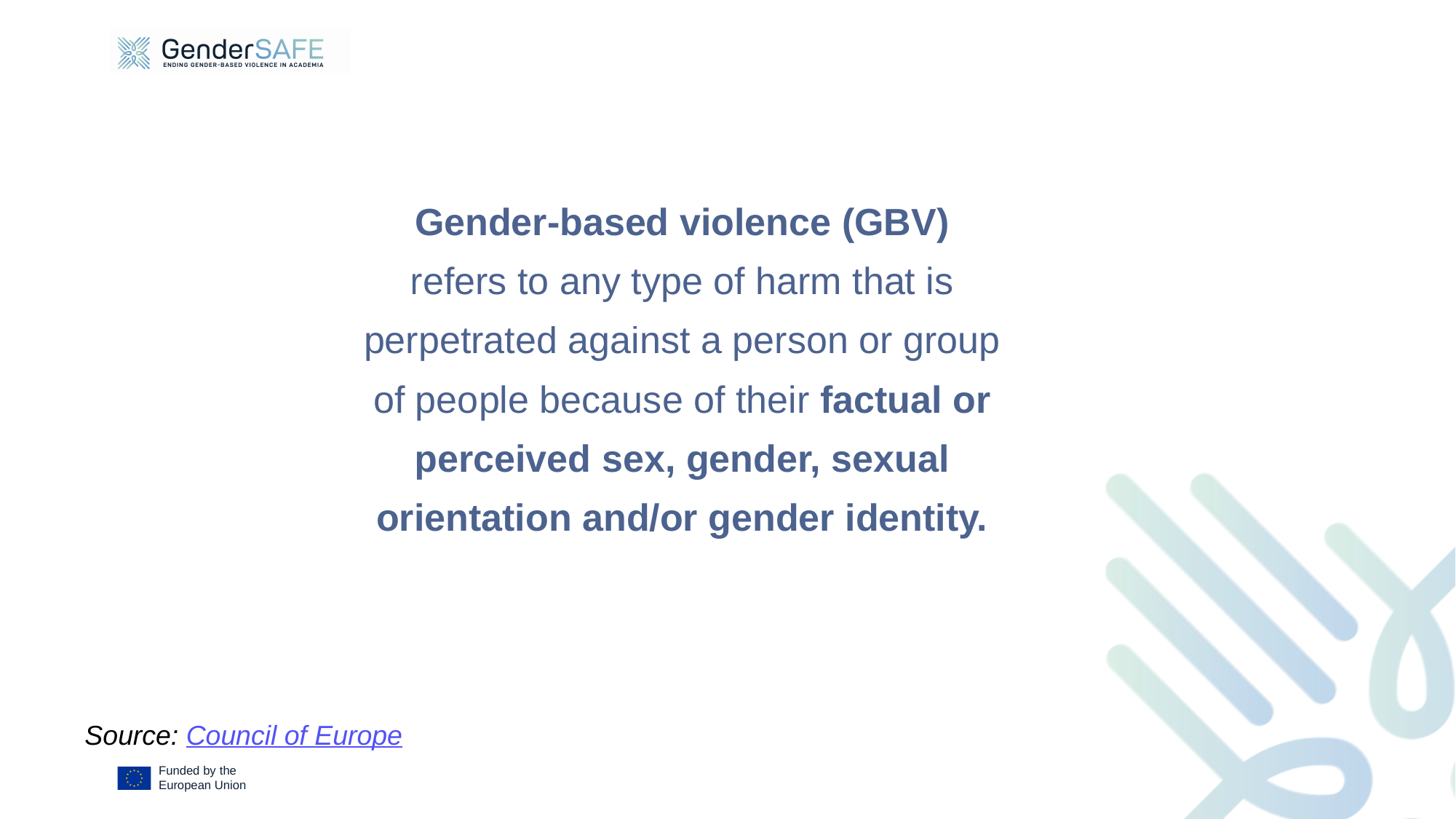

Gender-based violence (GBV) refers to any type of harm that is perpetrated against a person or group of people because of their factual or perceived sex, gender, sexual orientation and/or gender identity.
Source: Council of Europe